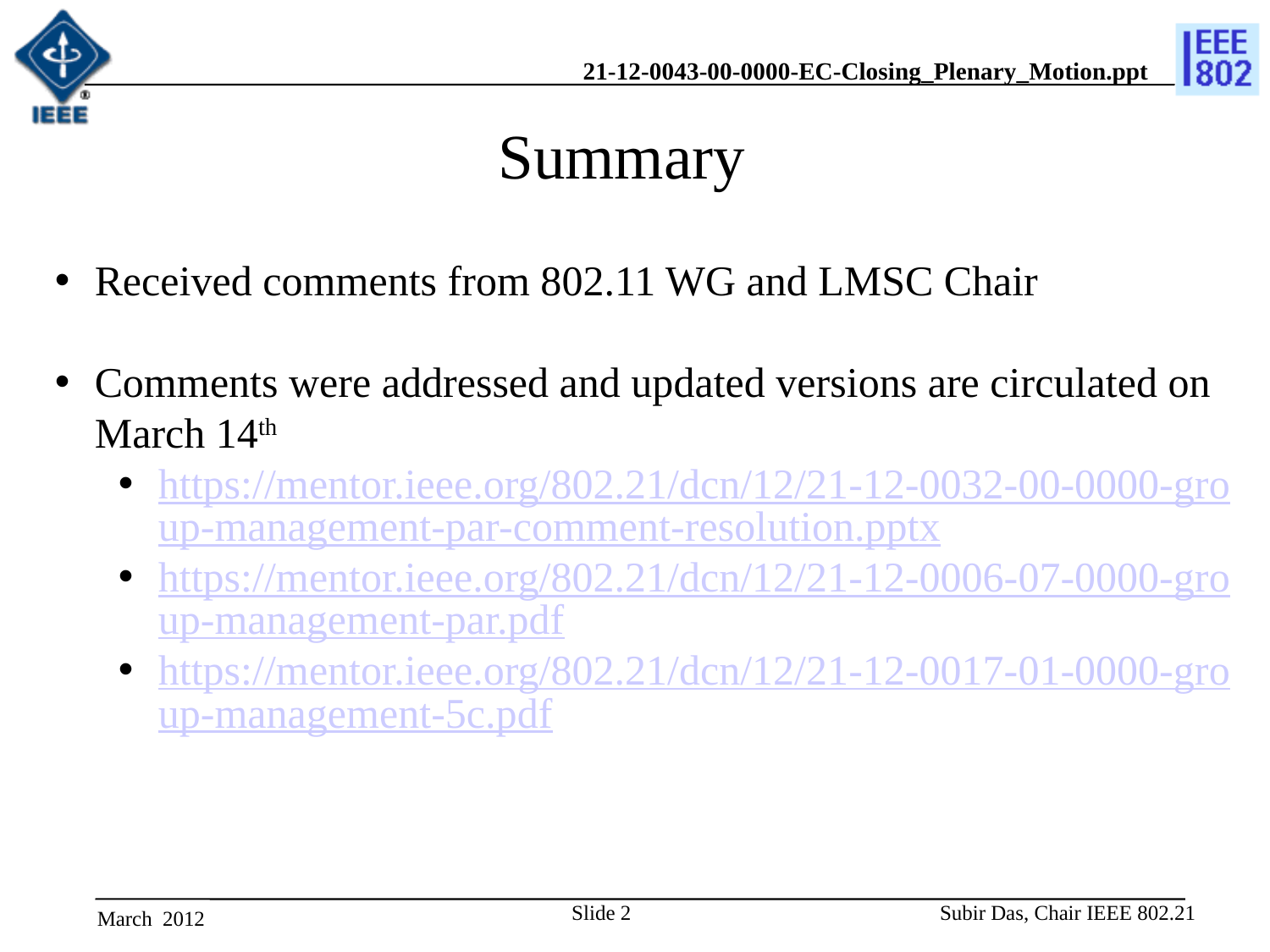

# Summary

Received comments from 802.11 WG and LMSC Chair

Comments were addressed and updated versions are circulated on March 14th
https://mentor.ieee.org/802.21/dcn/12/21-12-0032-00-0000-group-management-par-comment-resolution.pptx
https://mentor.ieee.org/802.21/dcn/12/21-12-0006-07-0000-group-management-par.pdf
https://mentor.ieee.org/802.21/dcn/12/21-12-0017-01-0000-group-management-5c.pdf

Slide 2
Subir Das, Chair IEEE 802.21
March  2012